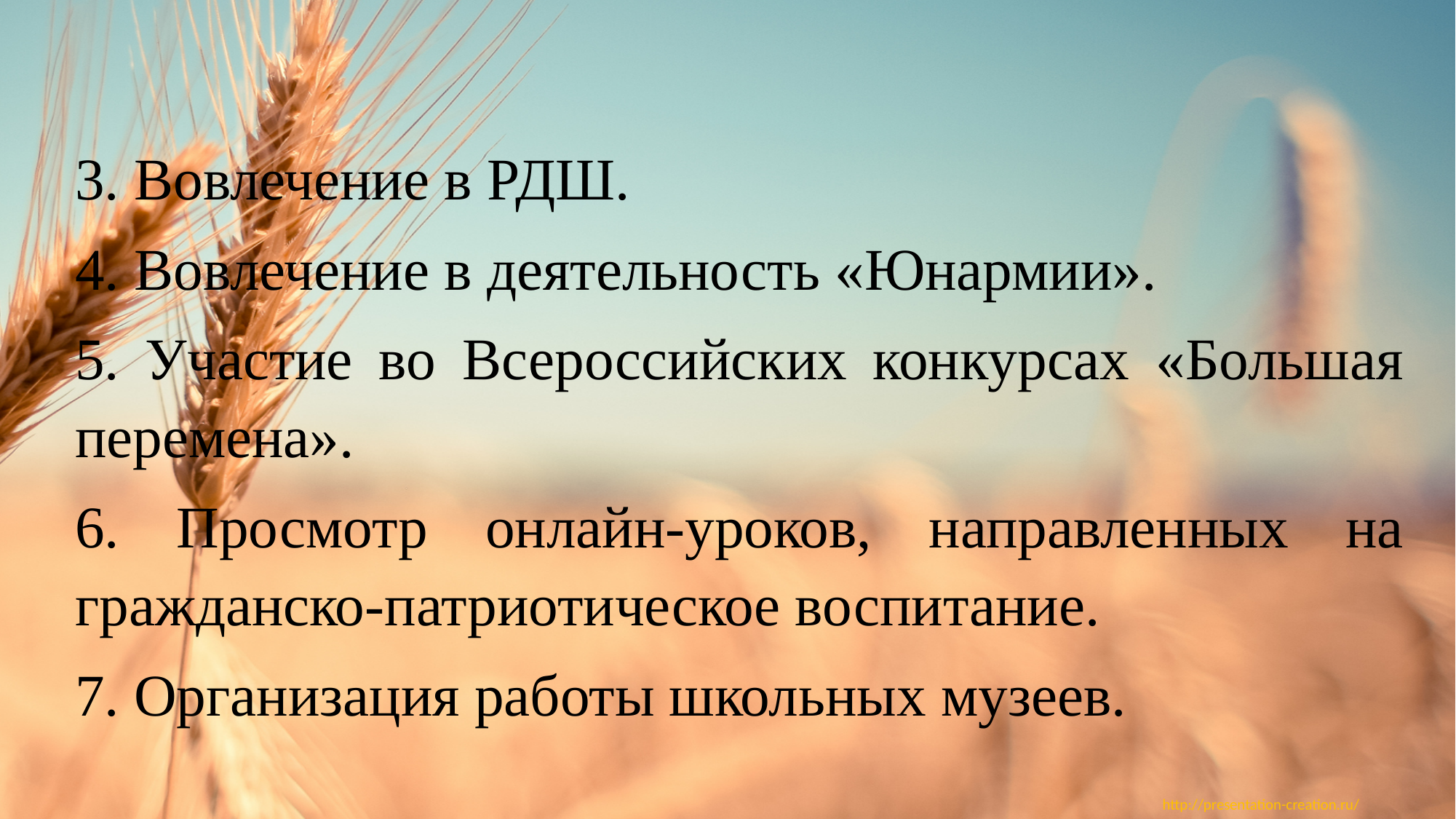

3. Вовлечение в РДШ.
4. Вовлечение в деятельность «Юнармии».
5. Участие во Всероссийских конкурсах «Большая перемена».
6. Просмотр онлайн-уроков, направленных на гражданско-патриотическое воспитание.
7. Организация работы школьных музеев.